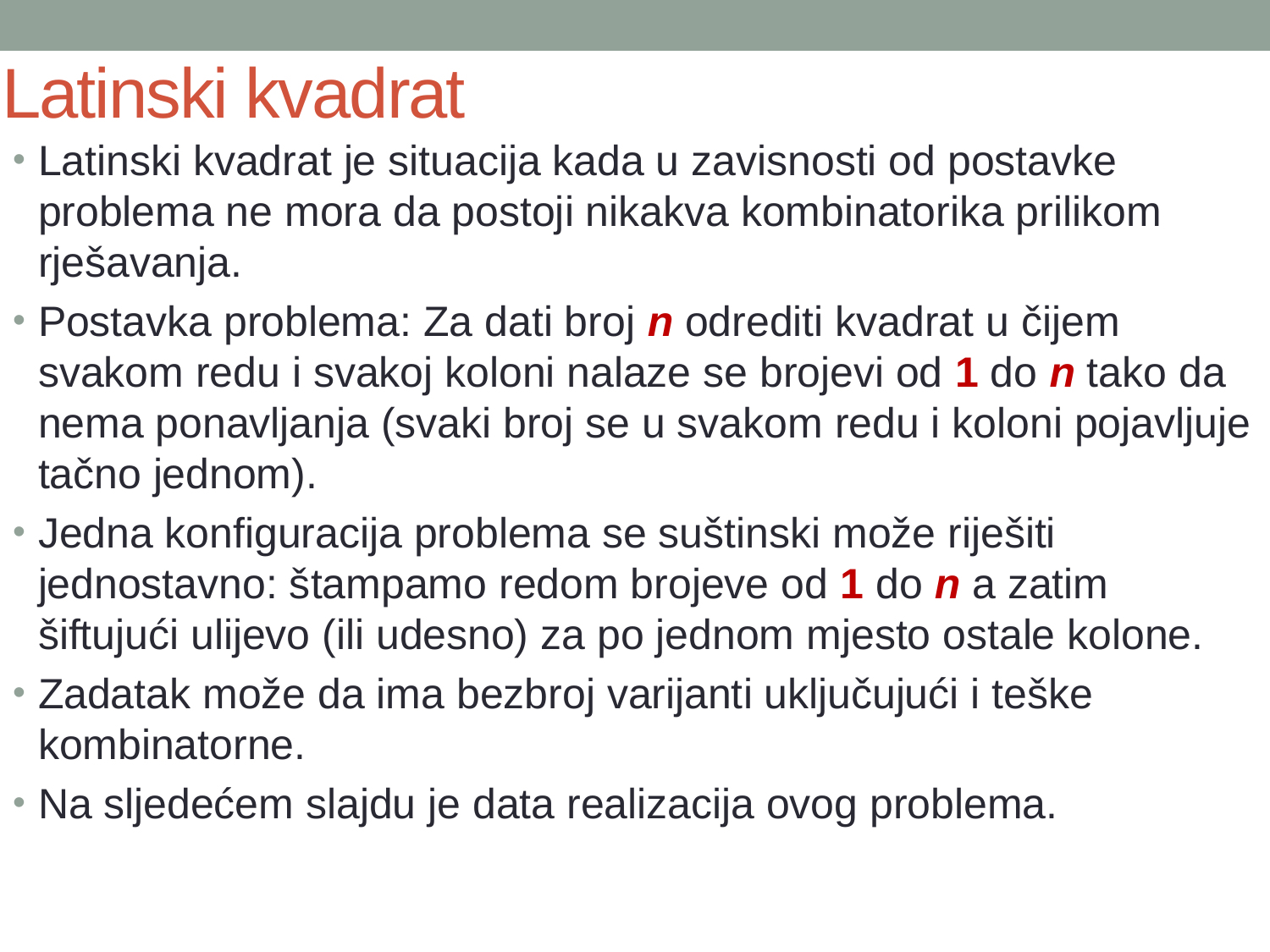

# Latinski kvadrat
Latinski kvadrat je situacija kada u zavisnosti od postavke problema ne mora da postoji nikakva kombinatorika prilikom rješavanja.
Postavka problema: Za dati broj n odrediti kvadrat u čijem svakom redu i svakoj koloni nalaze se brojevi od 1 do n tako da nema ponavljanja (svaki broj se u svakom redu i koloni pojavljuje tačno jednom).
Jedna konfiguracija problema se suštinski može riješiti jednostavno: štampamo redom brojeve od 1 do n a zatim šiftujući ulijevo (ili udesno) za po jednom mjesto ostale kolone.
Zadatak može da ima bezbroj varijanti uključujući i teške kombinatorne.
Na sljedećem slajdu je data realizacija ovog problema.